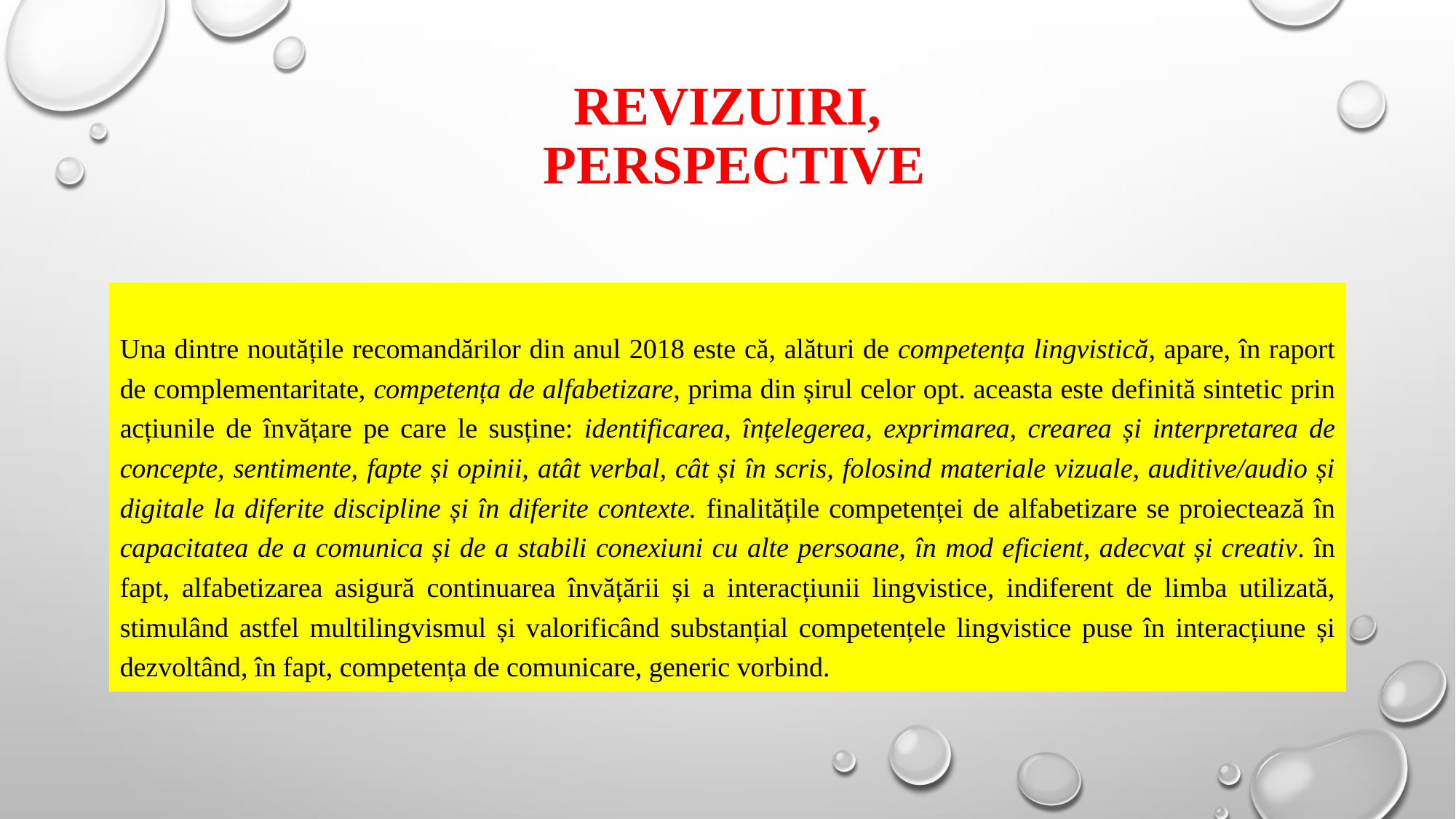

# REVIZUIRI, PERSPECTIVE
Una dintre noutățile recomandărilor din anul 2018 este că, alături de competența lingvistică, apare, în raport de complementaritate, competența de alfabetizare, prima din șirul celor opt. aceasta este definită sintetic prin acțiunile de învățare pe care le susține: identificarea, înțelegerea, exprimarea, crearea și interpretarea de concepte, sentimente, fapte și opinii, atât verbal, cât și în scris, folosind materiale vizuale, auditive/audio și digitale la diferite discipline și în diferite contexte. finalitățile competenței de alfabetizare se proiectează în capacitatea de a comunica și de a stabili conexiuni cu alte persoane, în mod eficient, adecvat și creativ. în fapt, alfabetizarea asigură continuarea învățării și a interacțiunii lingvistice, indiferent de limba utilizată, stimulând astfel multilingvismul și valorificând substanțial competențele lingvistice puse în interacțiune și dezvoltând, în fapt, competența de comunicare, generic vorbind.